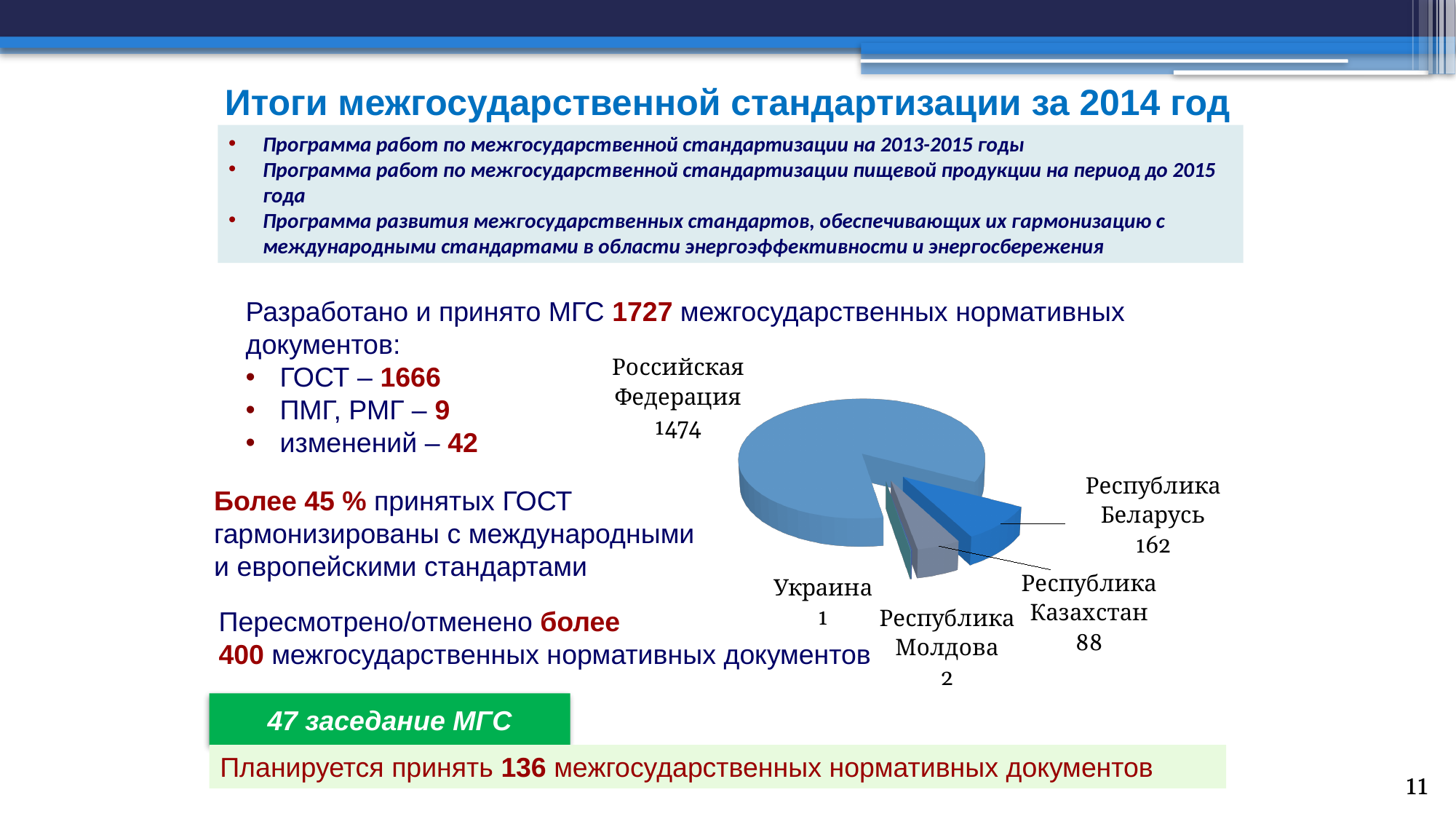

Итоги межгосударственной стандартизации за 2014 год
Программа работ по межгосударственной стандартизации на 2013-2015 годы
Программа работ по межгосударственной стандартизации пищевой продукции на период до 2015 года
Программа развития межгосударственных стандартов, обеспечивающих их гармонизацию с международными стандартами в области энергоэффективности и энергосбережения

[unsupported chart]

Разработано и принято МГС 1727 межгосударственных нормативных документов:
ГОСТ – 1666
ПМГ, РМГ – 9
изменений – 42
Более 45 % принятых ГОСТ гармонизированы с международными и европейскими стандартами
Пересмотрено/отменено более
400 межгосударственных нормативных документов
47 заседание МГС
Планируется принять 136 межгосударственных нормативных документов
11